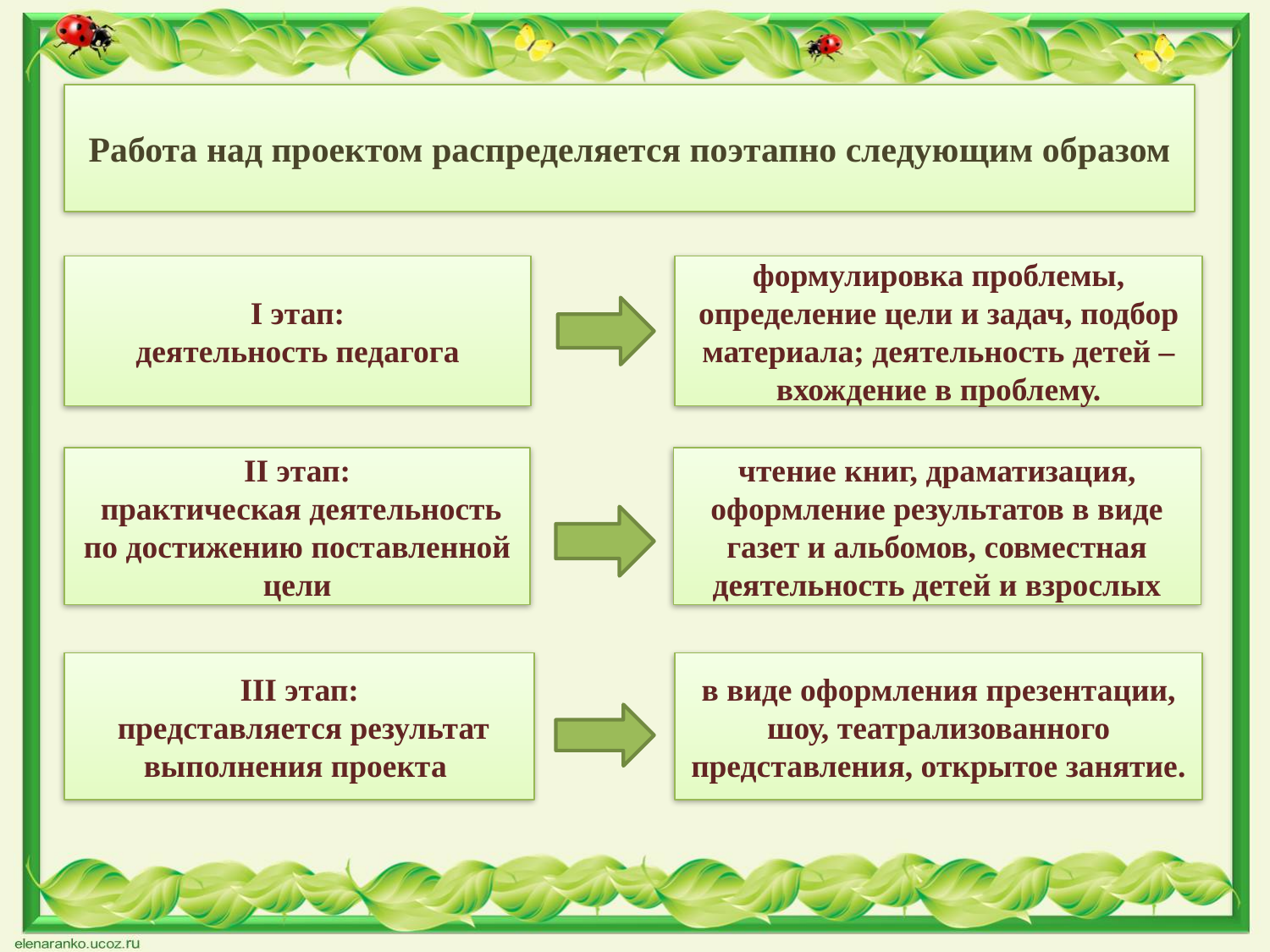

Работа над проектом распределяется поэтапно следующим образом
I этап:
 деятельность педагога
формулировка проблемы, определение цели и задач, подбор материала; деятельность детей – вхождение в проблему.

II этап:
 практическая деятельность по достижению поставленной цели
чтение книг, драматизация, оформление результатов в виде газет и альбомов, совместная деятельность детей и взрослых

III этап:
 представляется результат выполнения проекта
в виде оформления презентации, шоу, театрализованного представления, открытое занятие.